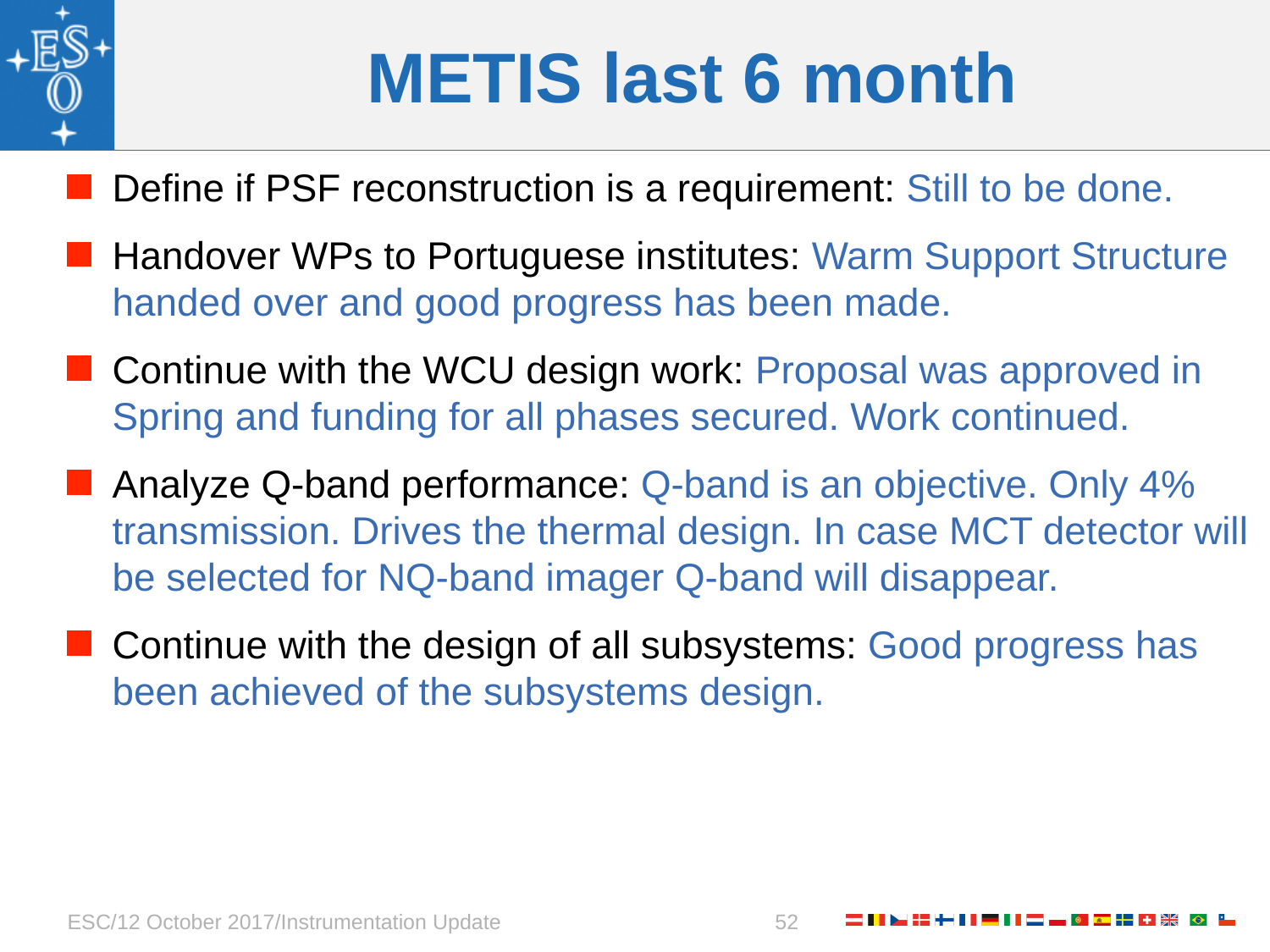

# METIS last 6 month
Define if PSF reconstruction is a requirement: Still to be done.
Handover WPs to Portuguese institutes: Warm Support Structure handed over and good progress has been made.
Continue with the WCU design work: Proposal was approved in Spring and funding for all phases secured. Work continued.
Analyze Q-band performance: Q-band is an objective. Only 4% transmission. Drives the thermal design. In case MCT detector will be selected for NQ-band imager Q-band will disappear.
Continue with the design of all subsystems: Good progress has been achieved of the subsystems design.

ESC/12 October 2017/Instrumentation Update
52